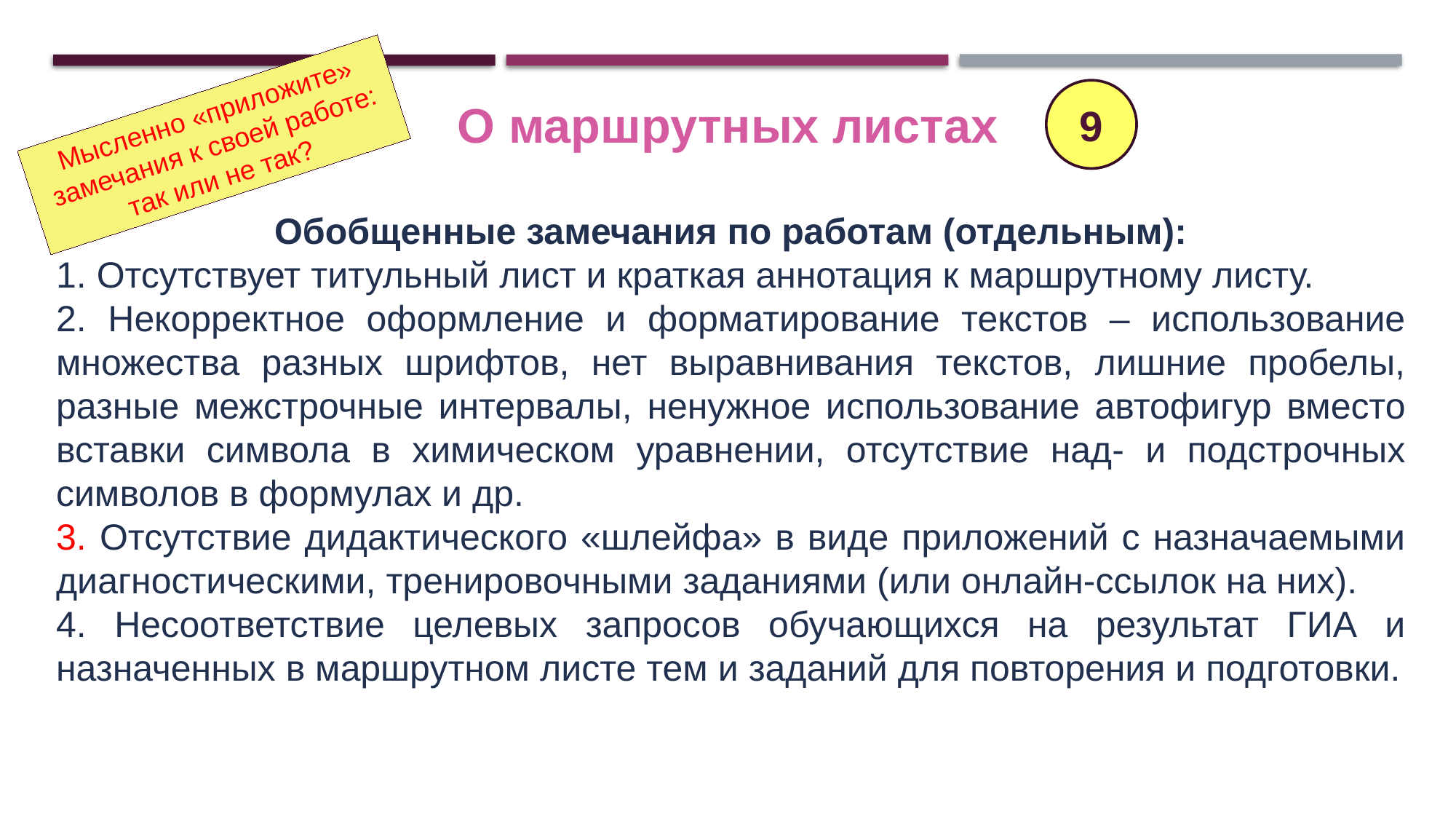

9
О маршрутных листах
Мысленно «приложите» замечания к своей работе: так или не так?
Обобщенные замечания по работам (отдельным):
1. Отсутствует титульный лист и краткая аннотация к маршрутному листу.
2. Некорректное оформление и форматирование текстов – использование множества разных шрифтов, нет выравнивания текстов, лишние пробелы, разные межстрочные интервалы, ненужное использование автофигур вместо вставки символа в химическом уравнении, отсутствие над- и подстрочных символов в формулах и др.
3. Отсутствие дидактического «шлейфа» в виде приложений с назначаемыми диагностическими, тренировочными заданиями (или онлайн-ссылок на них).
4. Несоответствие целевых запросов обучающихся на результат ГИА и назначенных в маршрутном листе тем и заданий для повторения и подготовки.